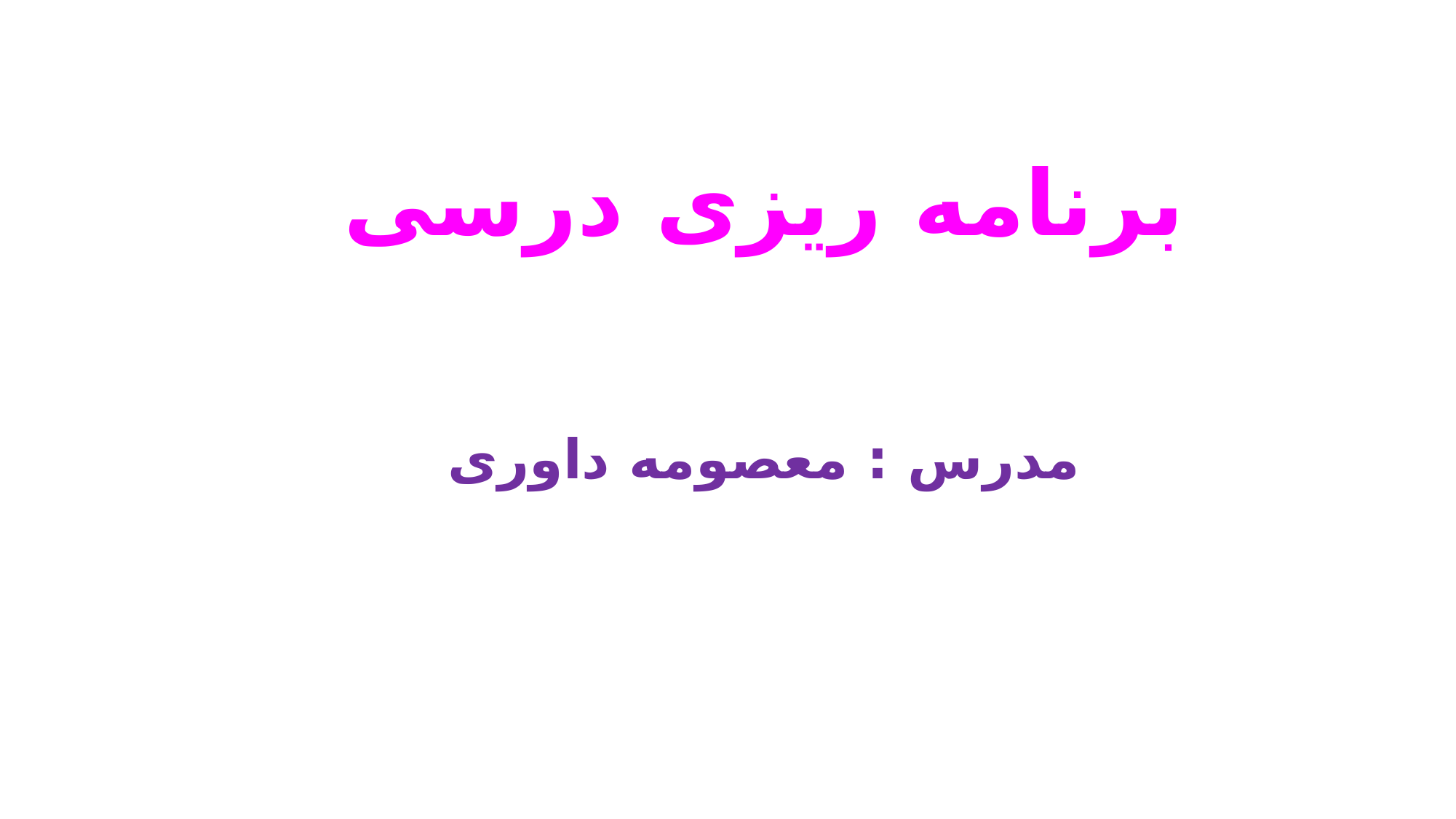

# برنامه ریزی درسی
مدرس : معصومه داوری